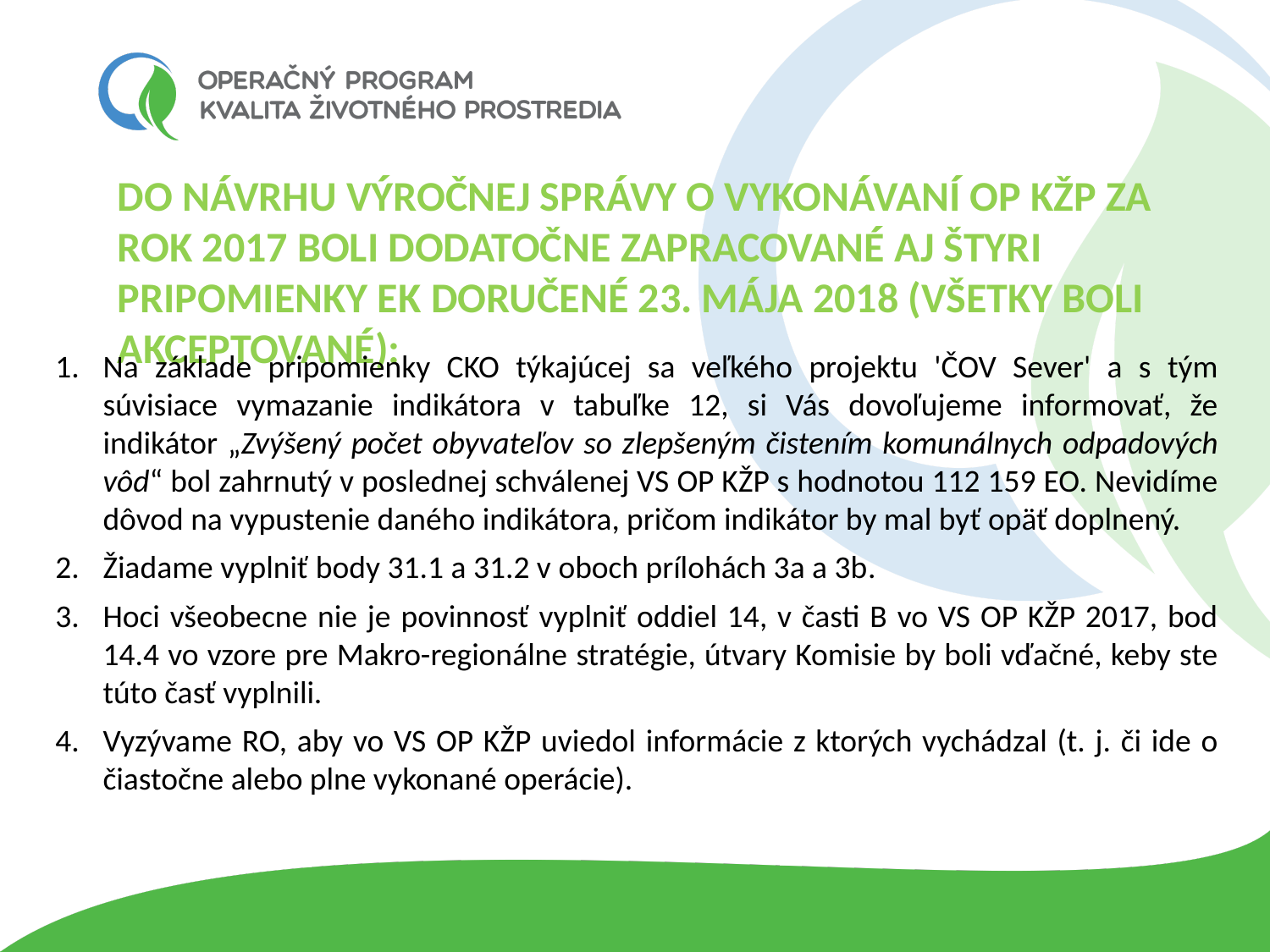

Do návrhu výročnej správy o vykonávaní OP KŽP za rok 2017 boli dodatočne zapracované aj štyri pripomienky EK doručené 23. mája 2018 (všetky boli akceptované):
Na základe pripomienky CKO týkajúcej sa veľkého projektu 'ČOV Sever' a s tým súvisiace vymazanie indikátora v tabuľke 12, si Vás dovoľujeme informovať, že indikátor „Zvýšený počet obyvateľov so zlepšeným čistením komunálnych odpadových vôd“ bol zahrnutý v poslednej schválenej VS OP KŽP s hodnotou 112 159 EO. Nevidíme dôvod na vypustenie daného indikátora, pričom indikátor by mal byť opäť doplnený.
Žiadame vyplniť body 31.1 a 31.2 v oboch prílohách 3a a 3b.
Hoci všeobecne nie je povinnosť vyplniť oddiel 14, v časti B vo VS OP KŽP 2017, bod 14.4 vo vzore pre Makro-regionálne stratégie, útvary Komisie by boli vďačné, keby ste túto časť vyplnili.
Vyzývame RO, aby vo VS OP KŽP uviedol informácie z ktorých vychádzal (t. j. či ide o čiastočne alebo plne vykonané operácie).